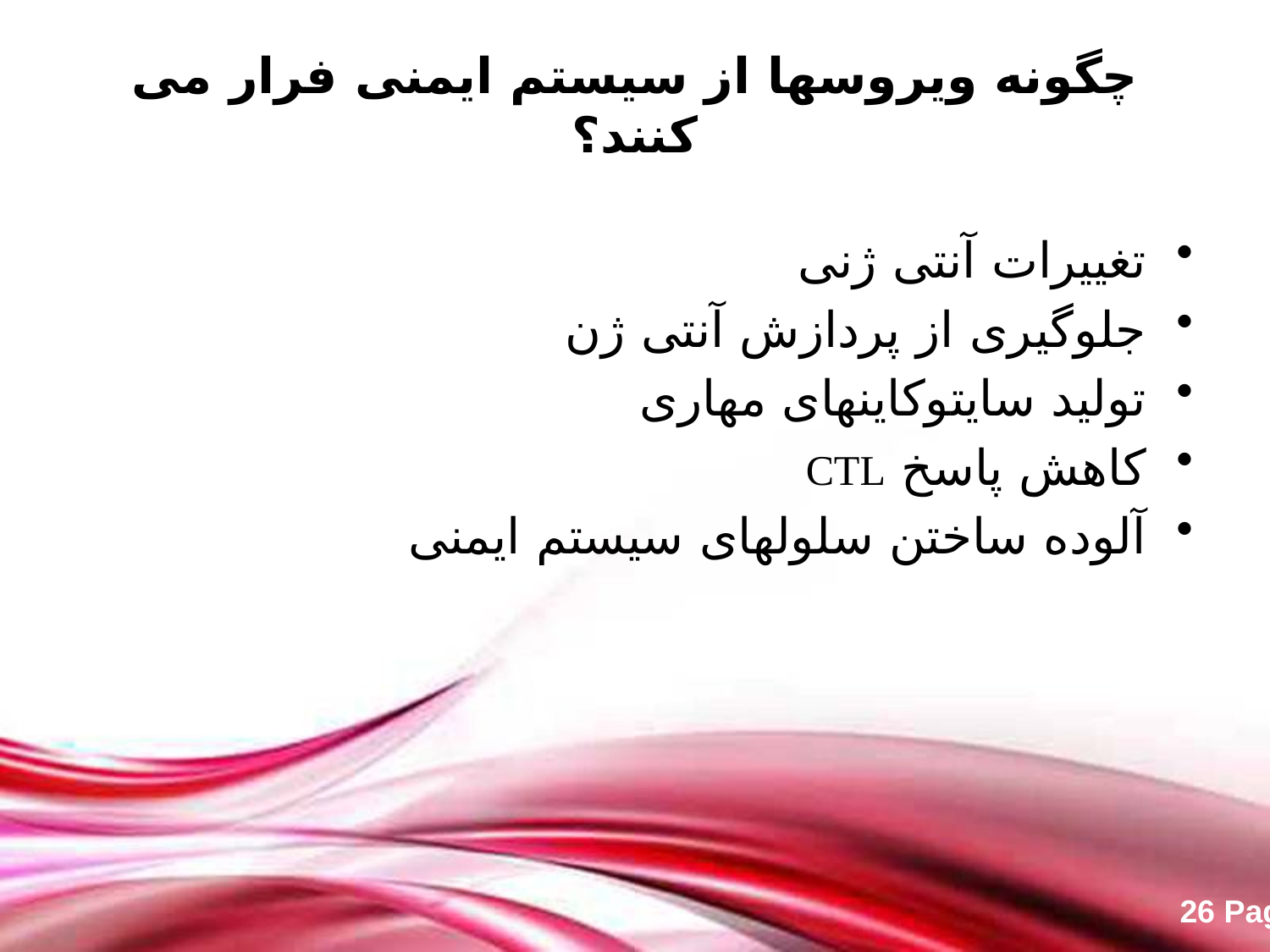

# چگونه ویروسها از سیستم ایمنی فرار می کنند؟
تغییرات آنتی ژنی
جلوگیری از پردازش آنتی ژن
تولید سایتوکاینهای مهاری
کاهش پاسخ CTL
آلوده ساختن سلولهای سیستم ایمنی